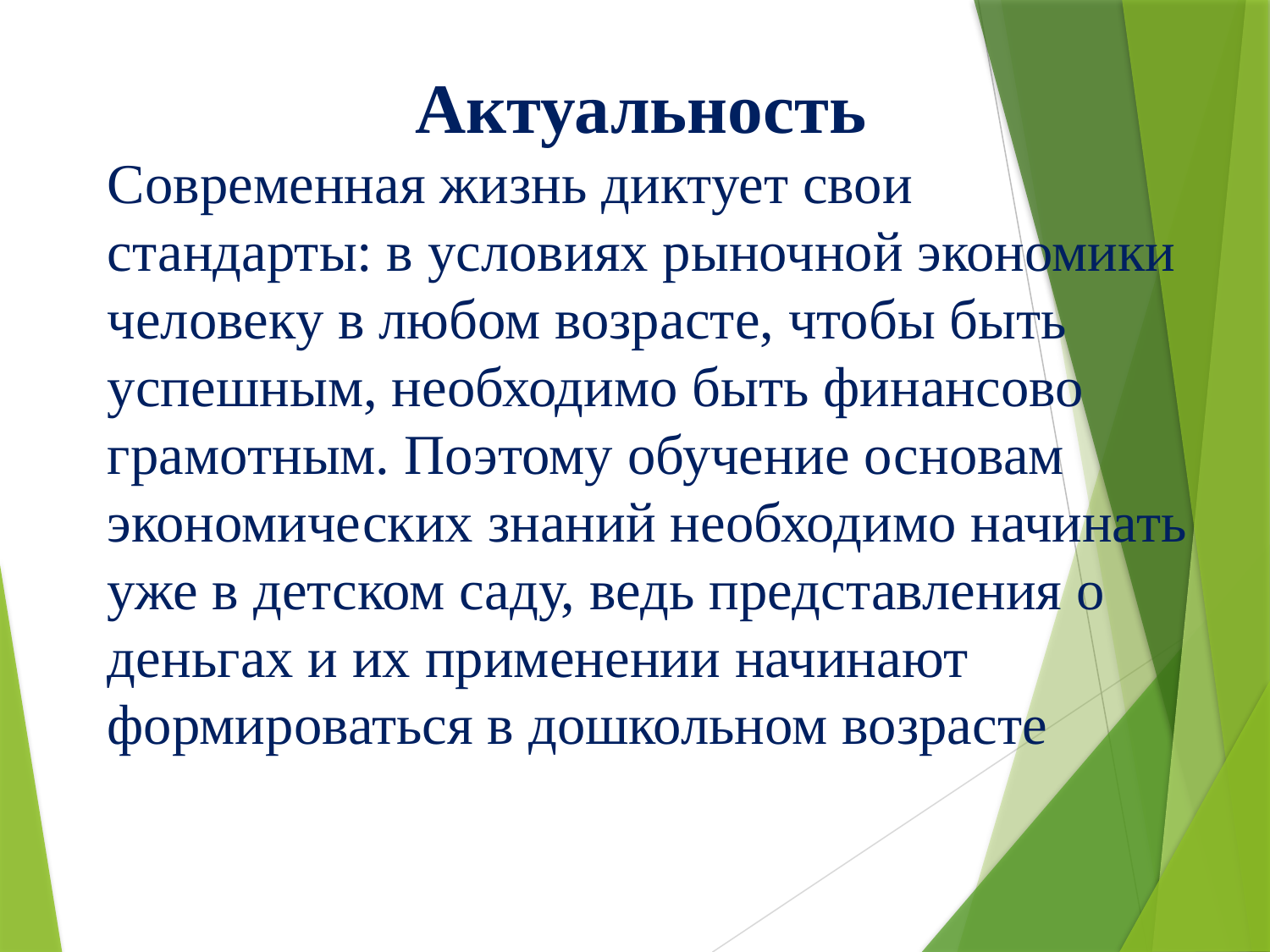

Актуальность
Современная жизнь диктует свои стандарты: в условиях рыночной экономики человеку в любом возрасте, чтобы быть успешным, необходимо быть финансово грамотным. Поэтому обучение основам экономических знаний необходимо начинать уже в детском саду, ведь представления о деньгах и их применении начинают формироваться в дошкольном возрасте